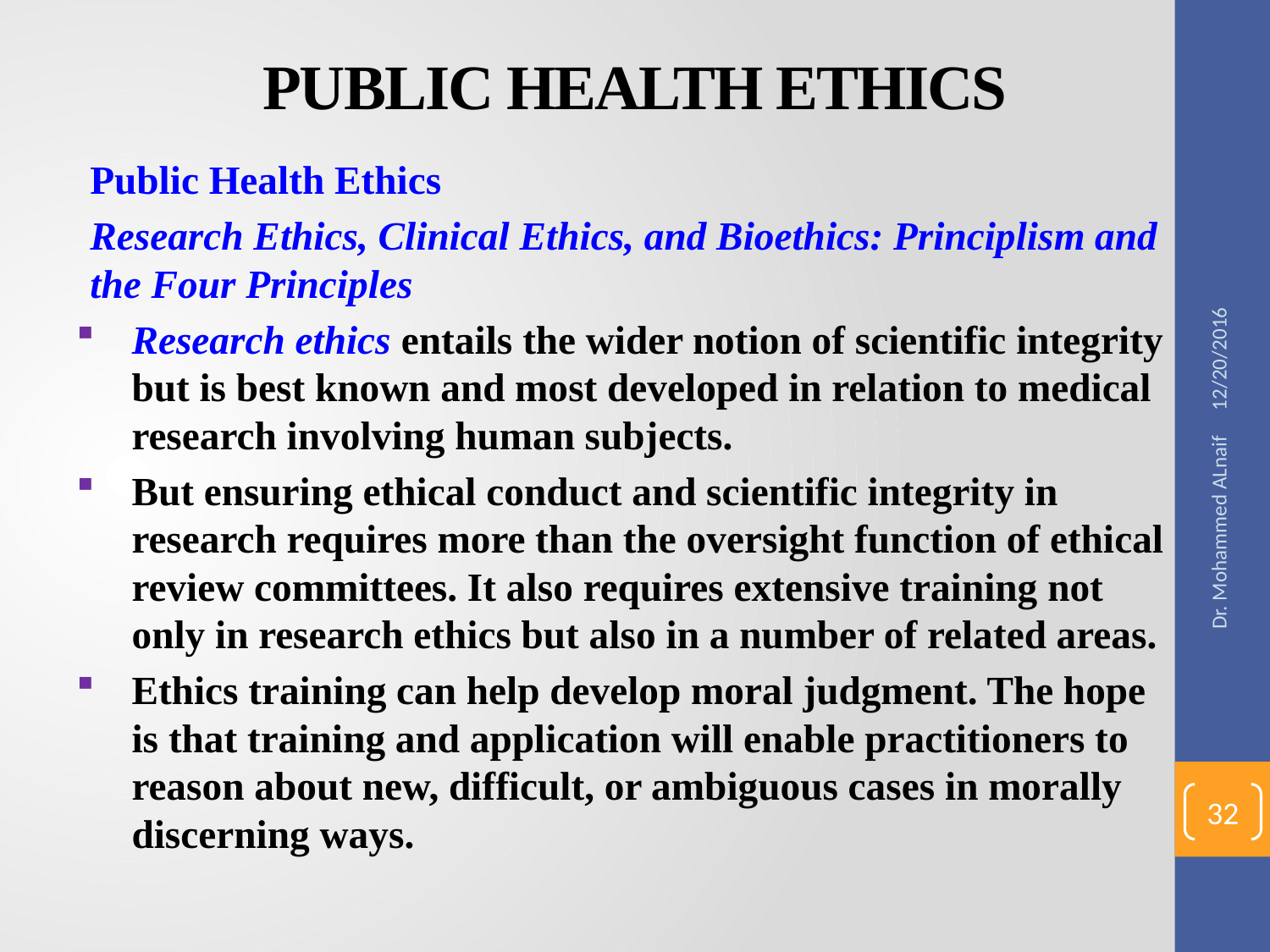

# PUBLIC HEALTH ETHICS
Public Health Ethics
Research Ethics, Clinical Ethics, and Bioethics: Principlism and the Four Principles
Research ethics entails the wider notion of scientific integrity but is best known and most developed in relation to medical research involving human subjects.
But ensuring ethical conduct and scientific integrity in research requires more than the oversight function of ethical review committees. It also requires extensive training not only in research ethics but also in a number of related areas.
Ethics training can help develop moral judgment. The hope is that training and application will enable practitioners to reason about new, difficult, or ambiguous cases in morally discerning ways.
12/20/2016
Dr. Mohammed ALnaif
32